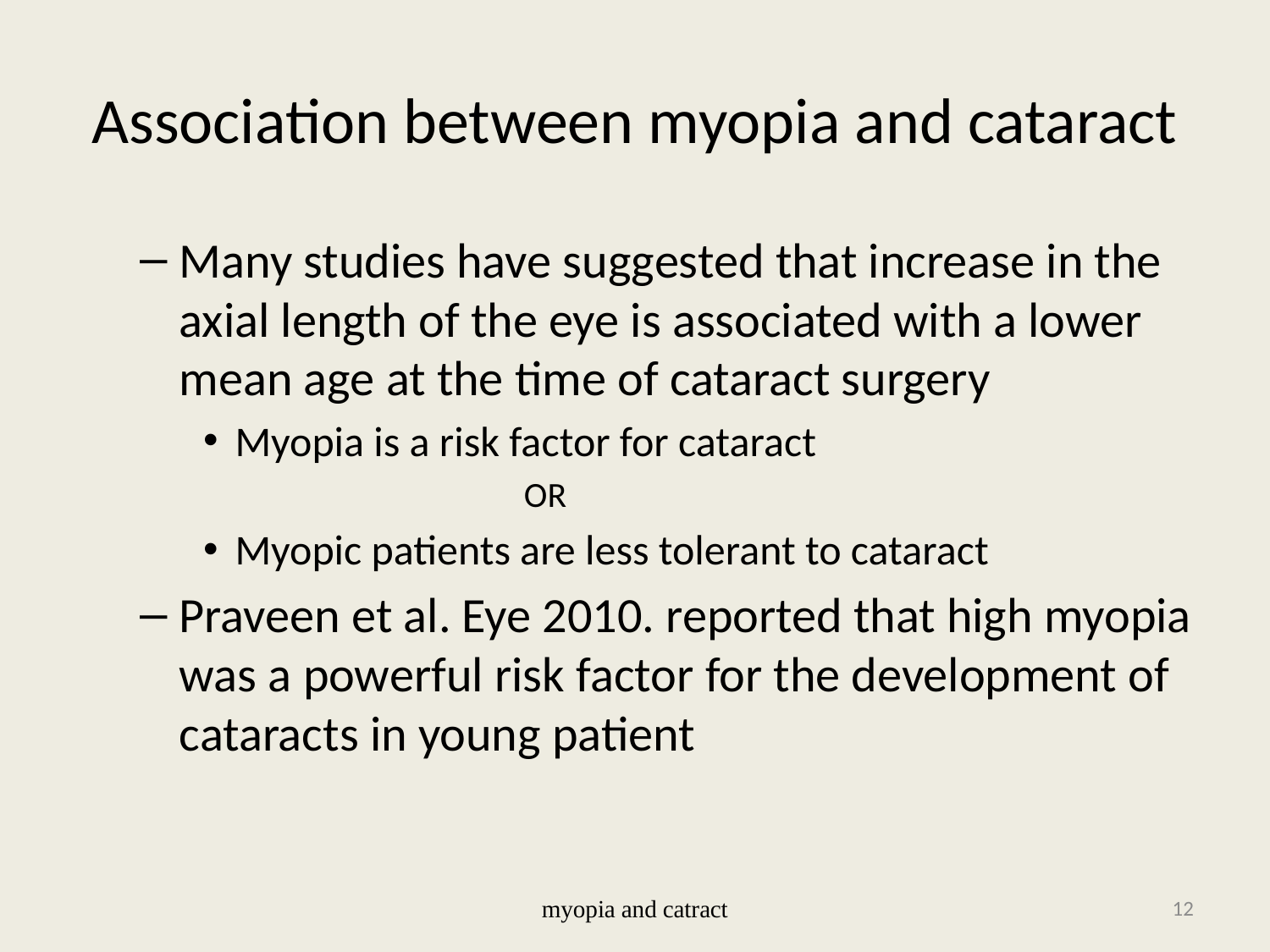

# Association between myopia and cataract
Many studies have suggested that increase in the axial length of the eye is associated with a lower mean age at the time of cataract surgery
Myopia is a risk factor for cataract
                                OR
Myopic patients are less tolerant to cataract
Praveen et al. Eye 2010. reported that high myopia was a powerful risk factor for the development of cataracts in young patient

myopia and catract
12